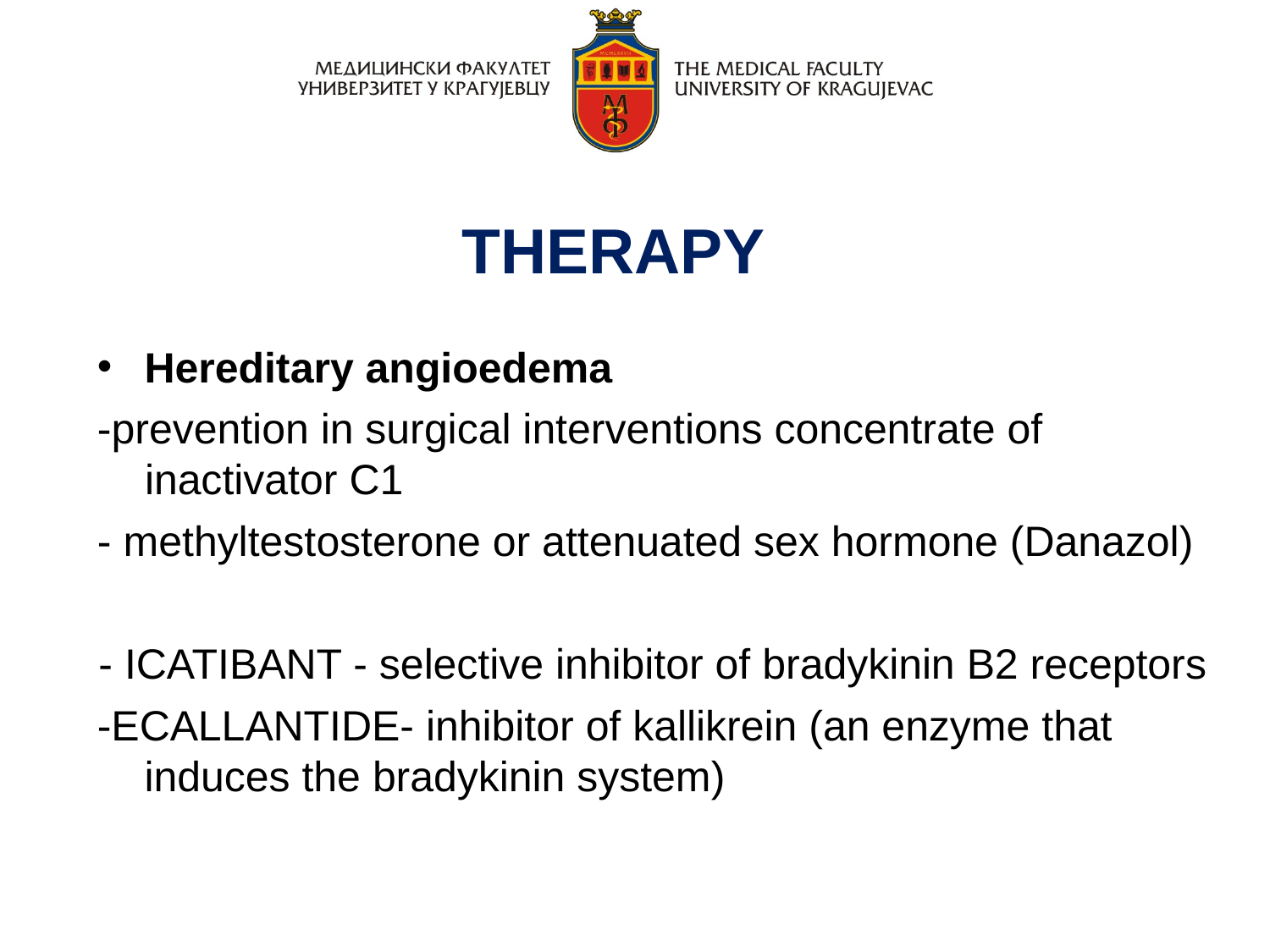

THERAPY

Hereditary angioedema
-prevention in surgical interventions concentrate of inactivator C1
- methyltestosterone or attenuated sex hormone (Danazol)

- ICATIBANT - selective inhibitor of bradykinin B2 receptors
-ECALLANTIDE- inhibitor of kallikrein (an enzyme that induces the bradykinin system)